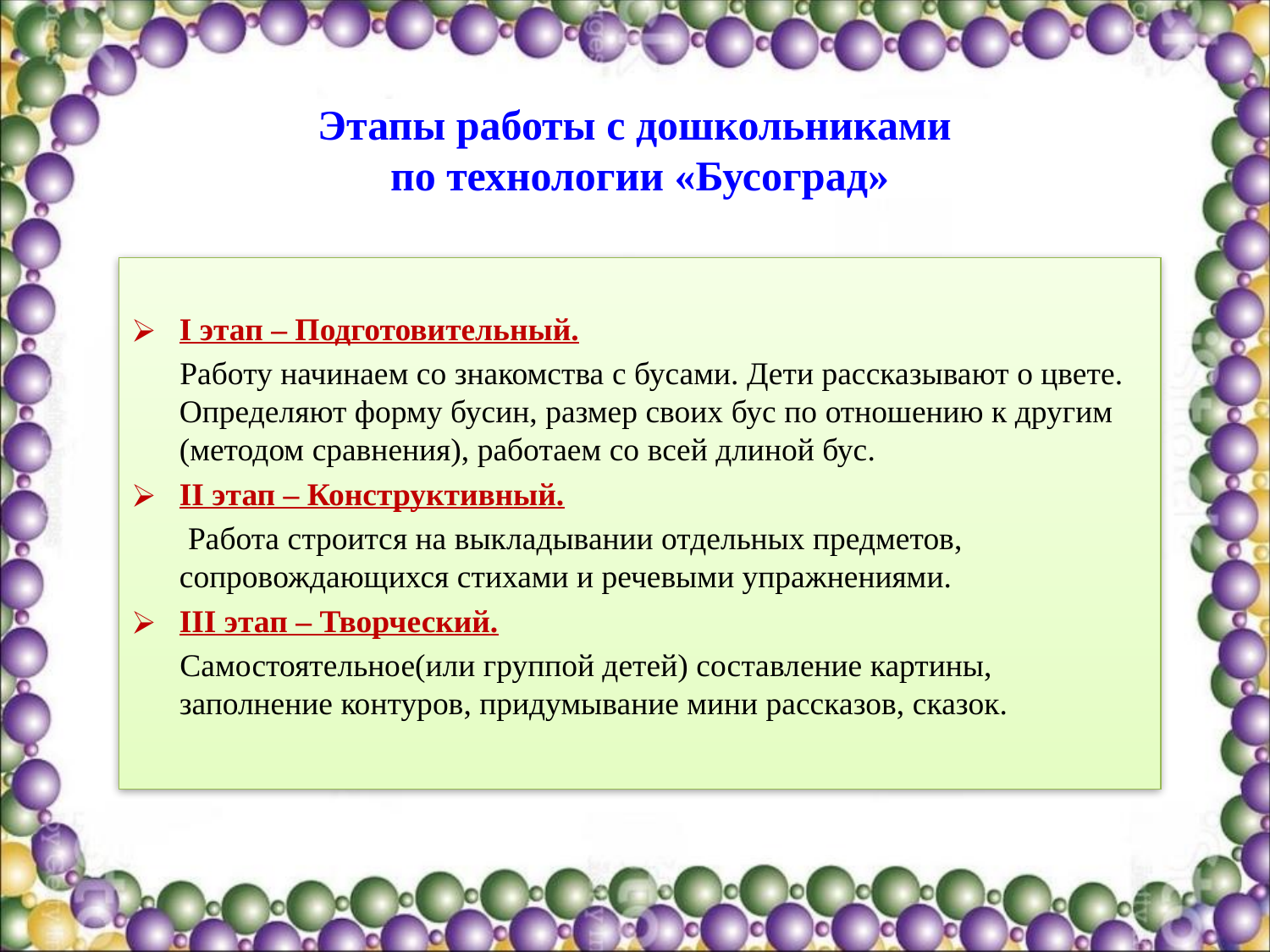

# Этапы работы с дошкольниками по технологии «Бусоград»

I этап – Подготовительный.
      Работу начинаем со знакомства с бусами. Дети рассказывают о цвете. Определяют форму бусин, размер своих бус по отношению к другим (методом сравнения), работаем со всей длиной бус.
II этап – Конструктивный.
       Работа строится на выкладывании отдельных предметов, сопровождающихся стихами и речевыми упражнениями.
III этап – Творческий.
      Самостоятельное(или группой детей) составление картины, заполнение контуров, придумывание мини рассказов, сказок.